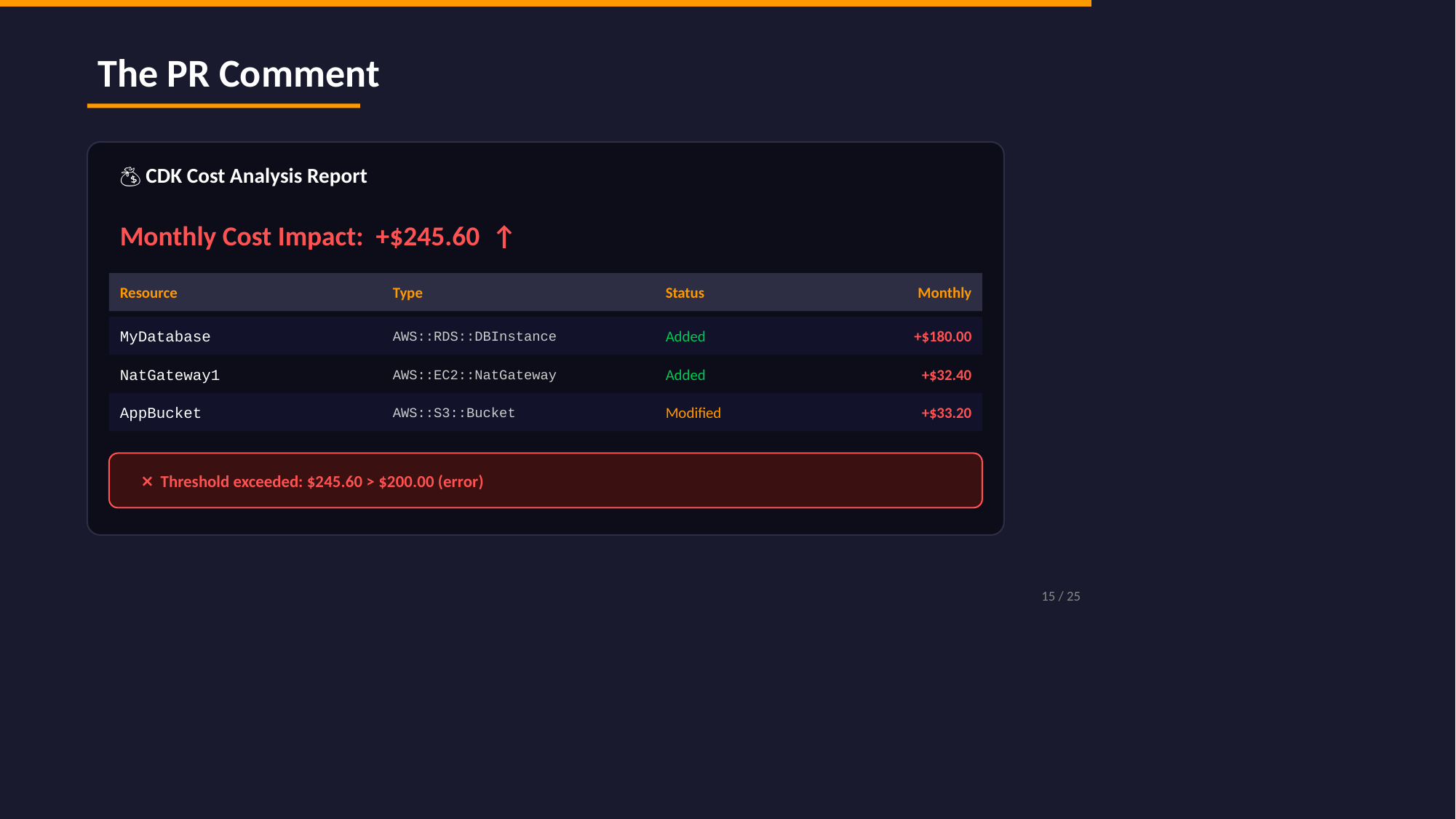

The PR Comment

💰 CDK Cost Analysis Report
Monthly Cost Impact:  +$245.60  ↑

Resource
Type
Status
Monthly

MyDatabase
AWS::RDS::DBInstance
Added
+$180.00

NatGateway1
AWS::EC2::NatGateway
Added
+$32.40

AppBucket
AWS::S3::Bucket
Modified
+$33.20

❌  Threshold exceeded: $245.60 > $200.00 (error)
15 / 25